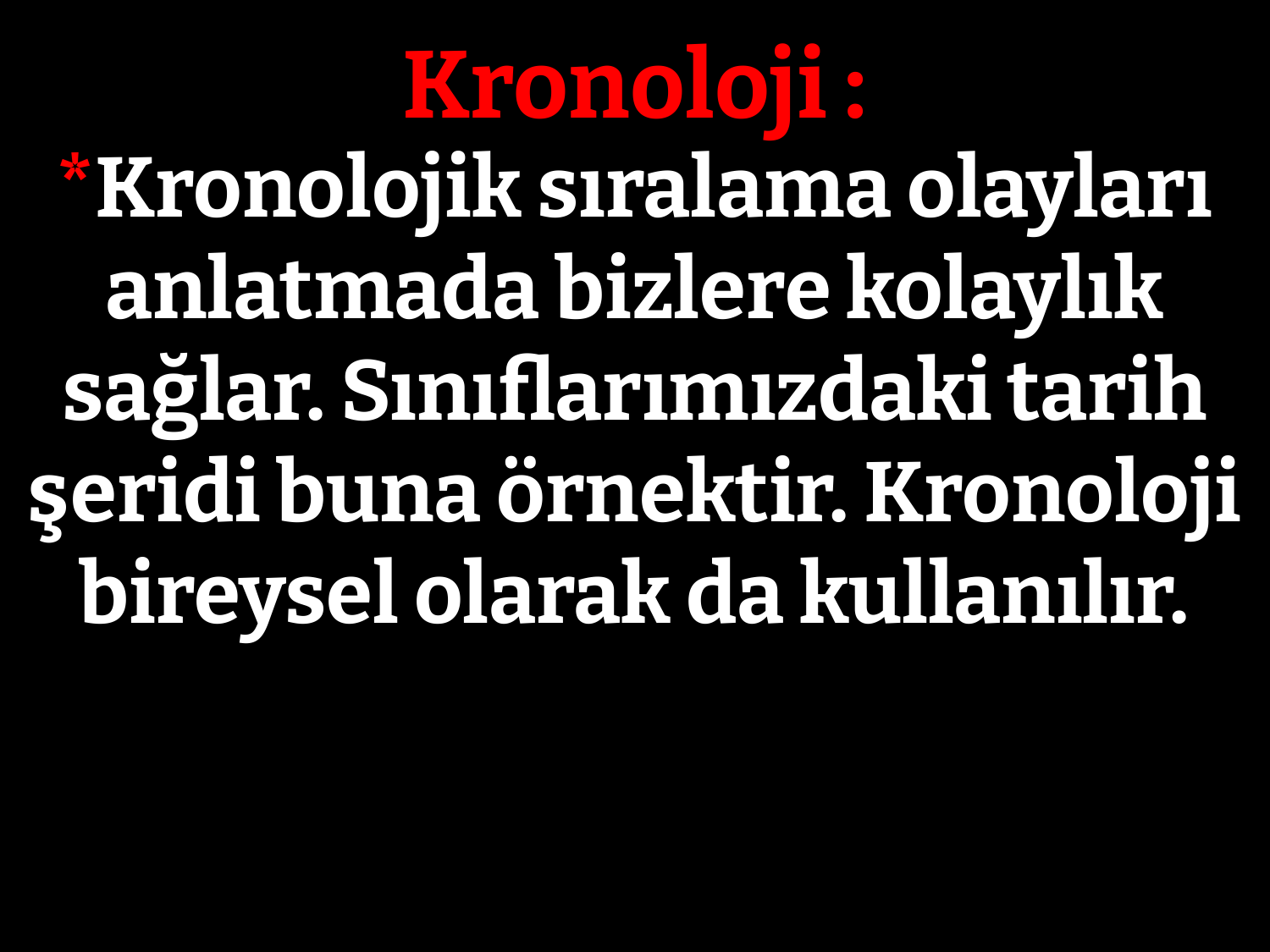

Kronoloji :
*Kronolojik sıralama olayları anlatmada bizlere kolaylık sağlar. Sınıflarımızdaki tarih şeridi buna örnektir. Kronoloji bireysel olarak da kullanılır.
#